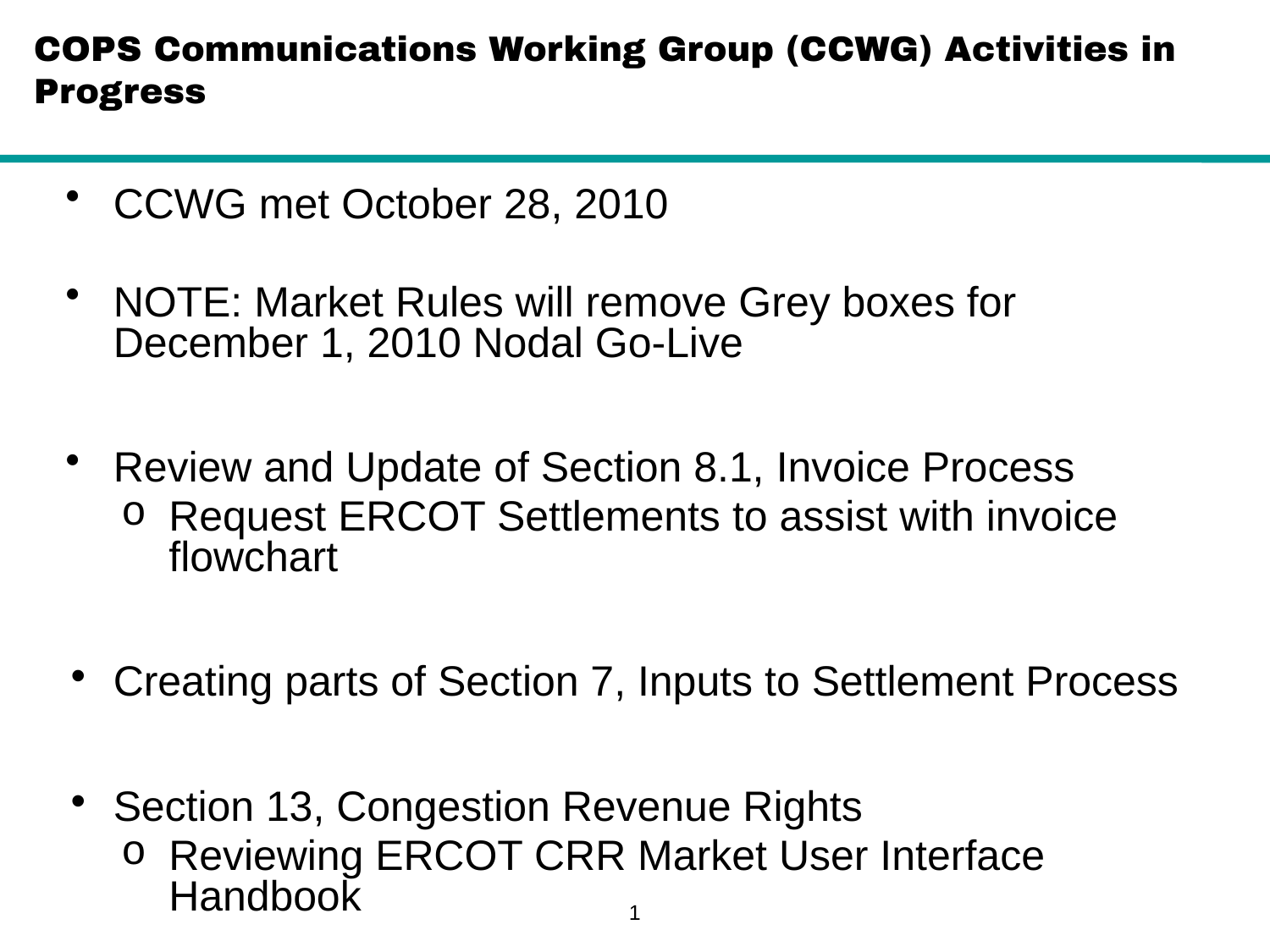

COPS Communications Working Group (CCWG) Activities in Progress
CCWG met October 28, 2010

NOTE: Market Rules will remove Grey boxes for December 1, 2010 Nodal Go-Live

Review and Update of Section 8.1, Invoice Process
Request ERCOT Settlements to assist with invoice flowchart

Creating parts of Section 7, Inputs to Settlement Process

Section 13, Congestion Revenue Rights
Reviewing ERCOT CRR Market User Interface Handbook

1